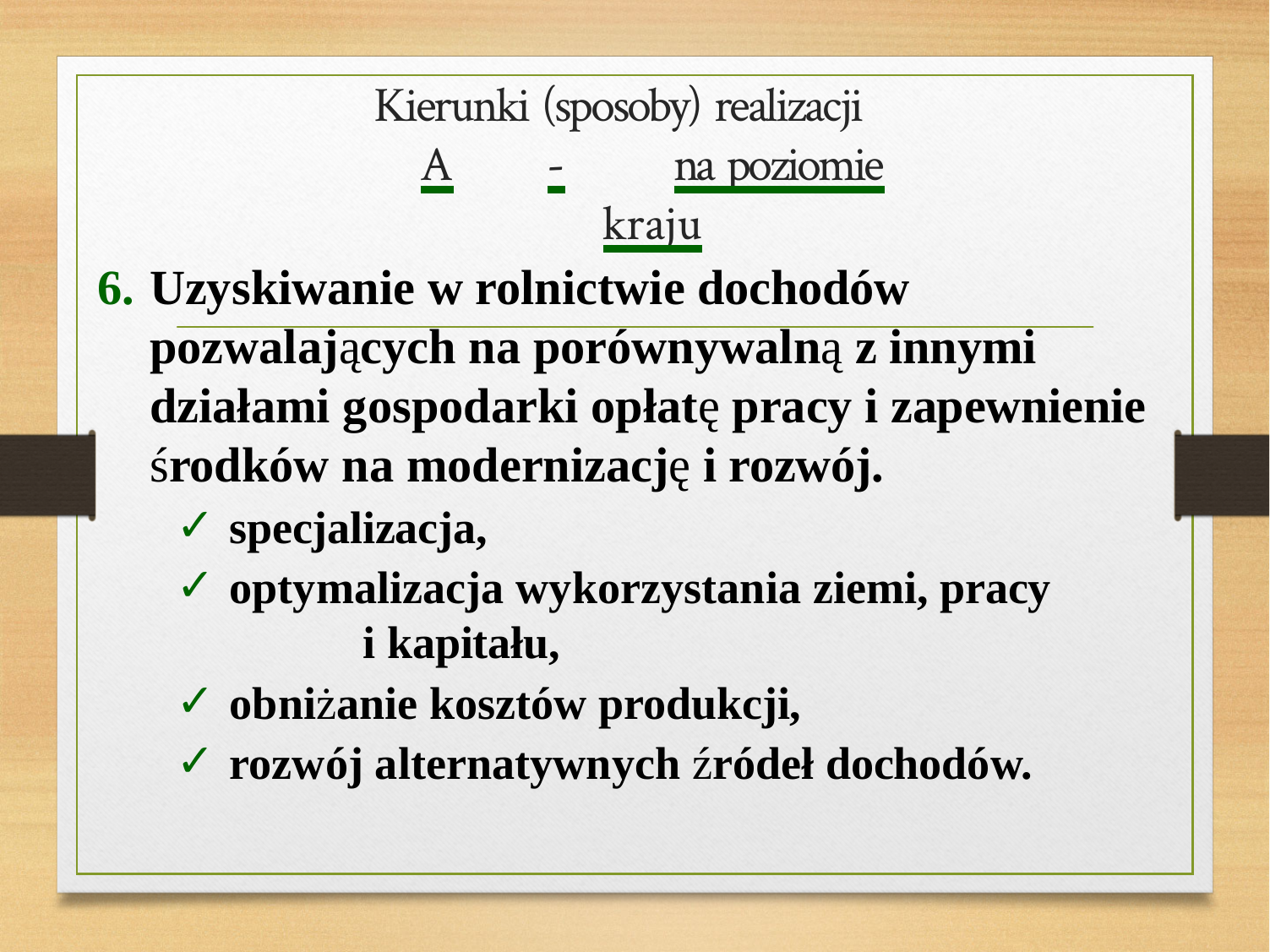

# Kierunki (sposoby) realizacji A	-	na poziomie kraju
Uzyskiwanie w rolnictwie dochodów pozwalających na porównywalną z innymi działami gospodarki opłatę pracy i zapewnienie środków na modernizację i rozwój.
specjalizacja,
optymalizacja wykorzystania ziemi, pracy 	i kapitału,
obniżanie kosztów produkcji,
rozwój alternatywnych źródeł dochodów.